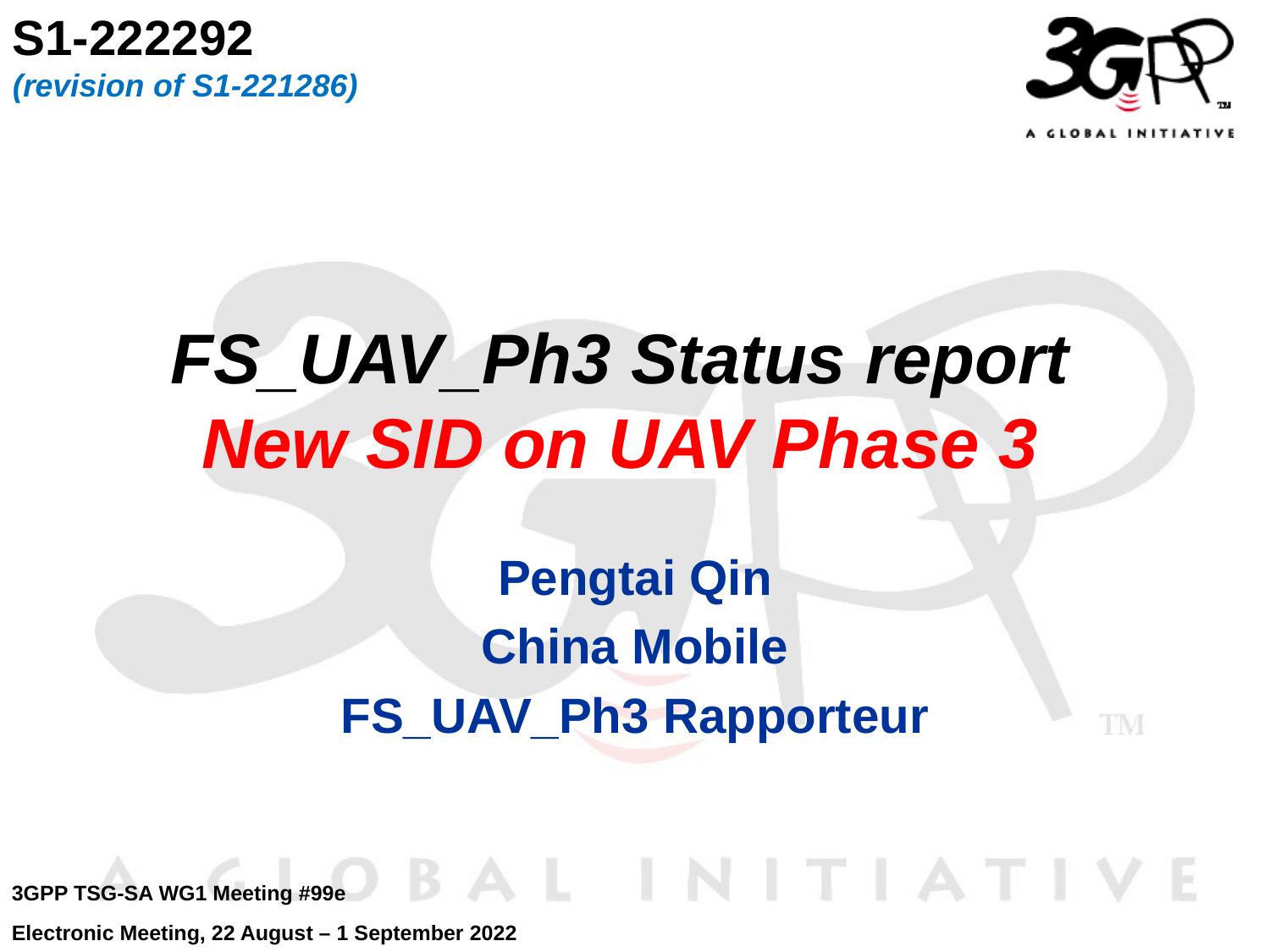

S1-222292
(revision of S1-221286)
# FS_UAV_Ph3 Status report New SID on UAV Phase 3
Pengtai Qin
China Mobile
FS_UAV_Ph3 Rapporteur
3GPP TSG-SA WG1 Meeting #99e
Electronic Meeting, 22 August – 1 September 2022
1